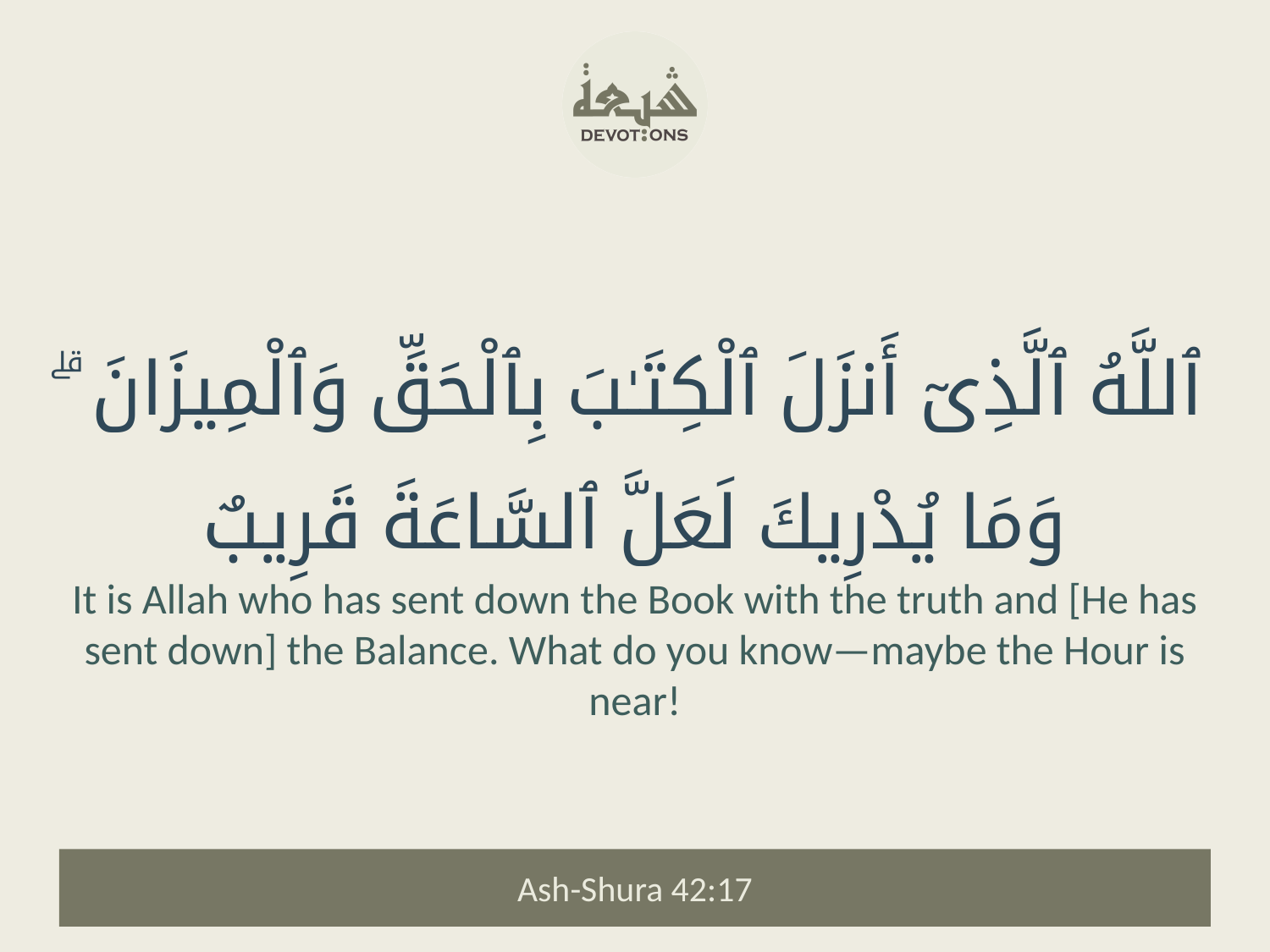

ٱللَّهُ ٱلَّذِىٓ أَنزَلَ ٱلْكِتَـٰبَ بِٱلْحَقِّ وَٱلْمِيزَانَ ۗ وَمَا يُدْرِيكَ لَعَلَّ ٱلسَّاعَةَ قَرِيبٌ
It is Allah who has sent down the Book with the truth and [He has sent down] the Balance. What do you know—maybe the Hour is near!
Ash-Shura 42:17